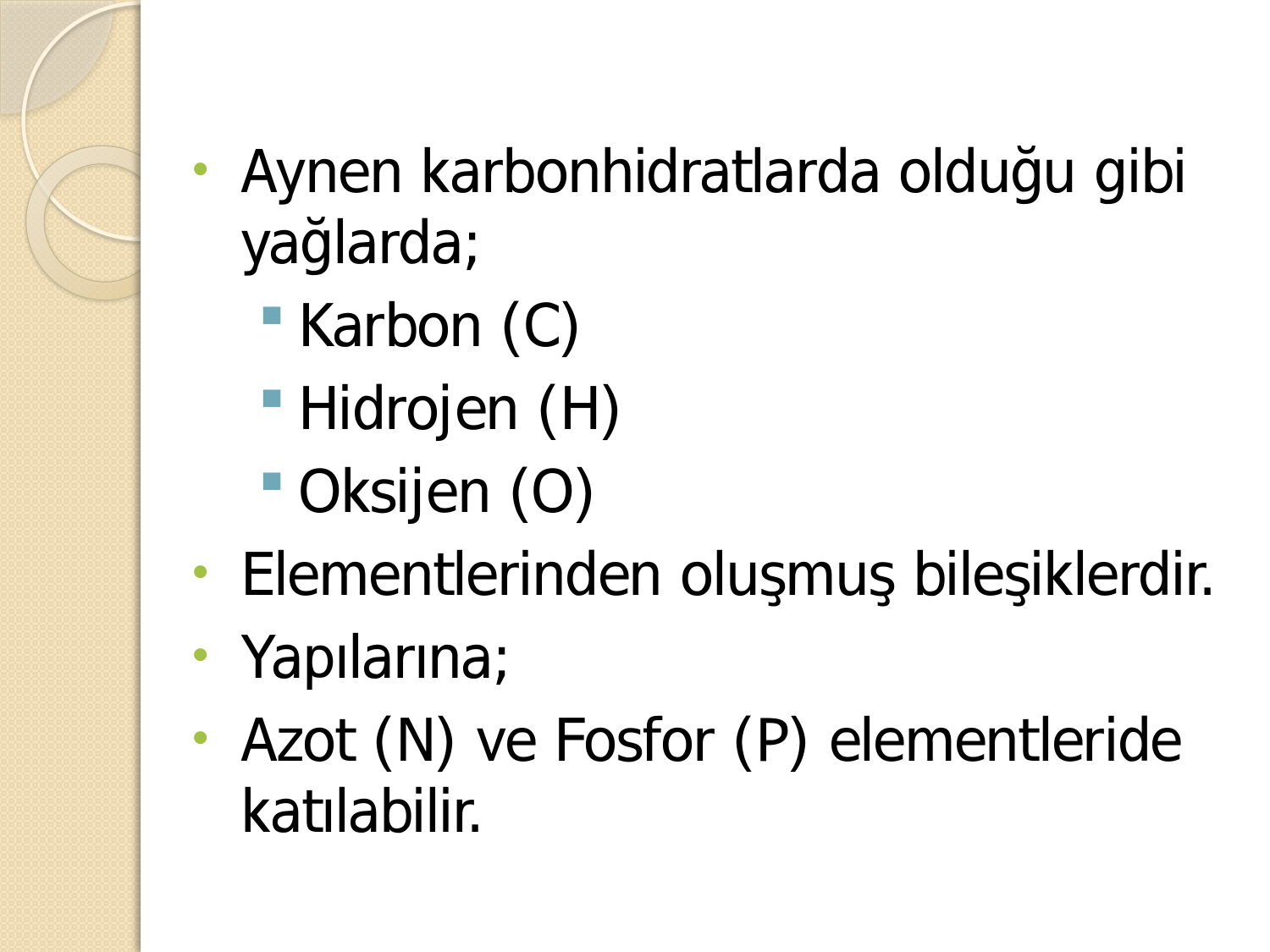

Aynen karbonhidratlarda olduğu gibi yağlarda;
Karbon (C)
Hidrojen (H)
Oksijen (O)
Elementlerinden oluşmuş bileşiklerdir.
Yapılarına;
Azot (N) ve Fosfor (P) elementleride katılabilir.